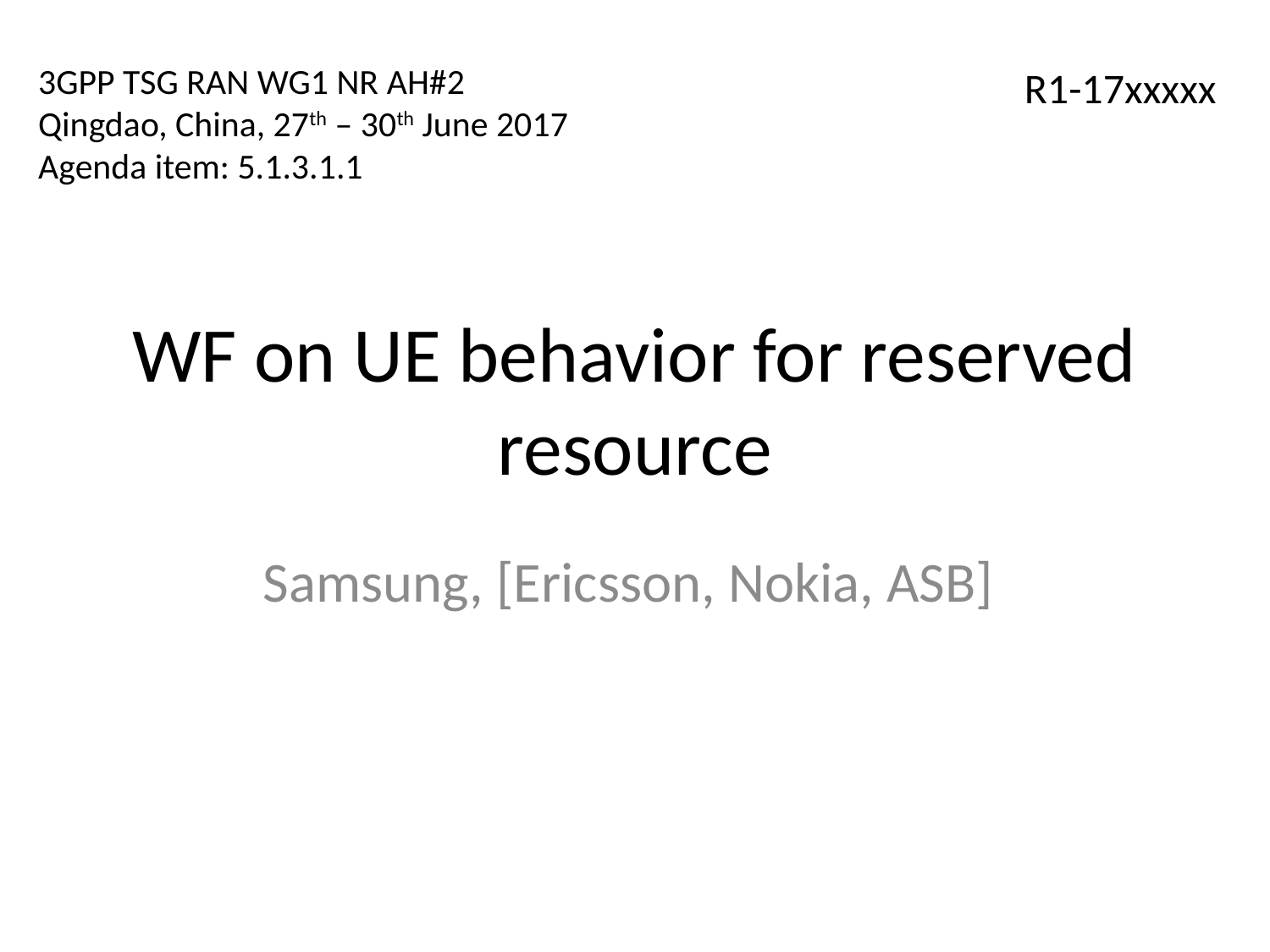

3GPP TSG RAN WG1 NR AH#2
Qingdao, China, 27th – 30th June 2017
Agenda item: 5.1.3.1.1
R1-17xxxxx
# WF on UE behavior for reserved resource
Samsung, [Ericsson, Nokia, ASB]